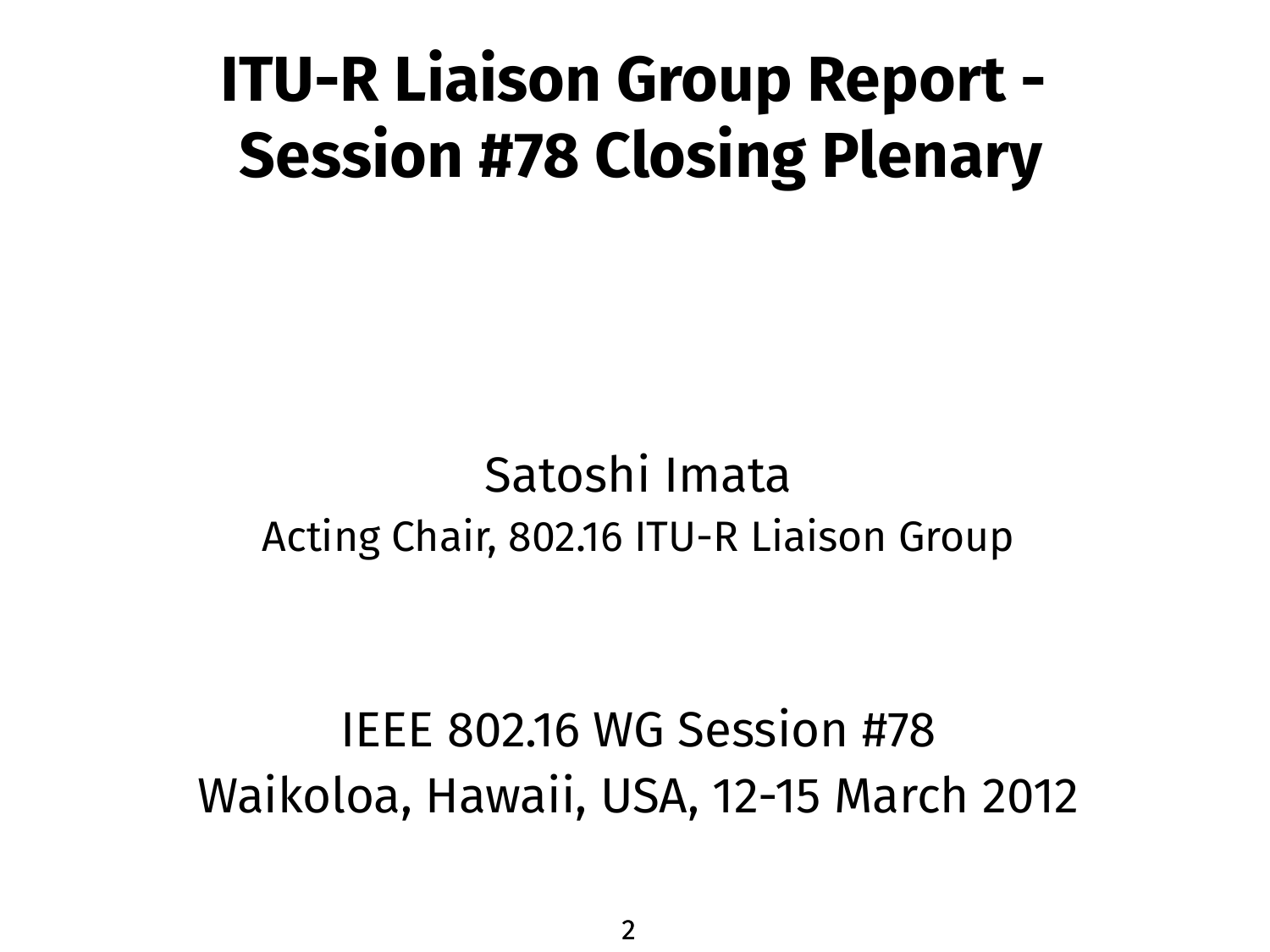

# ITU-R Liaison Group Report - Session #78 Closing Plenary

Satoshi Imata
Acting Chair, 802.16 ITU-R Liaison Group

IEEE 802.16 WG Session #78
Waikoloa, Hawaii, USA, 12-15 March 2012